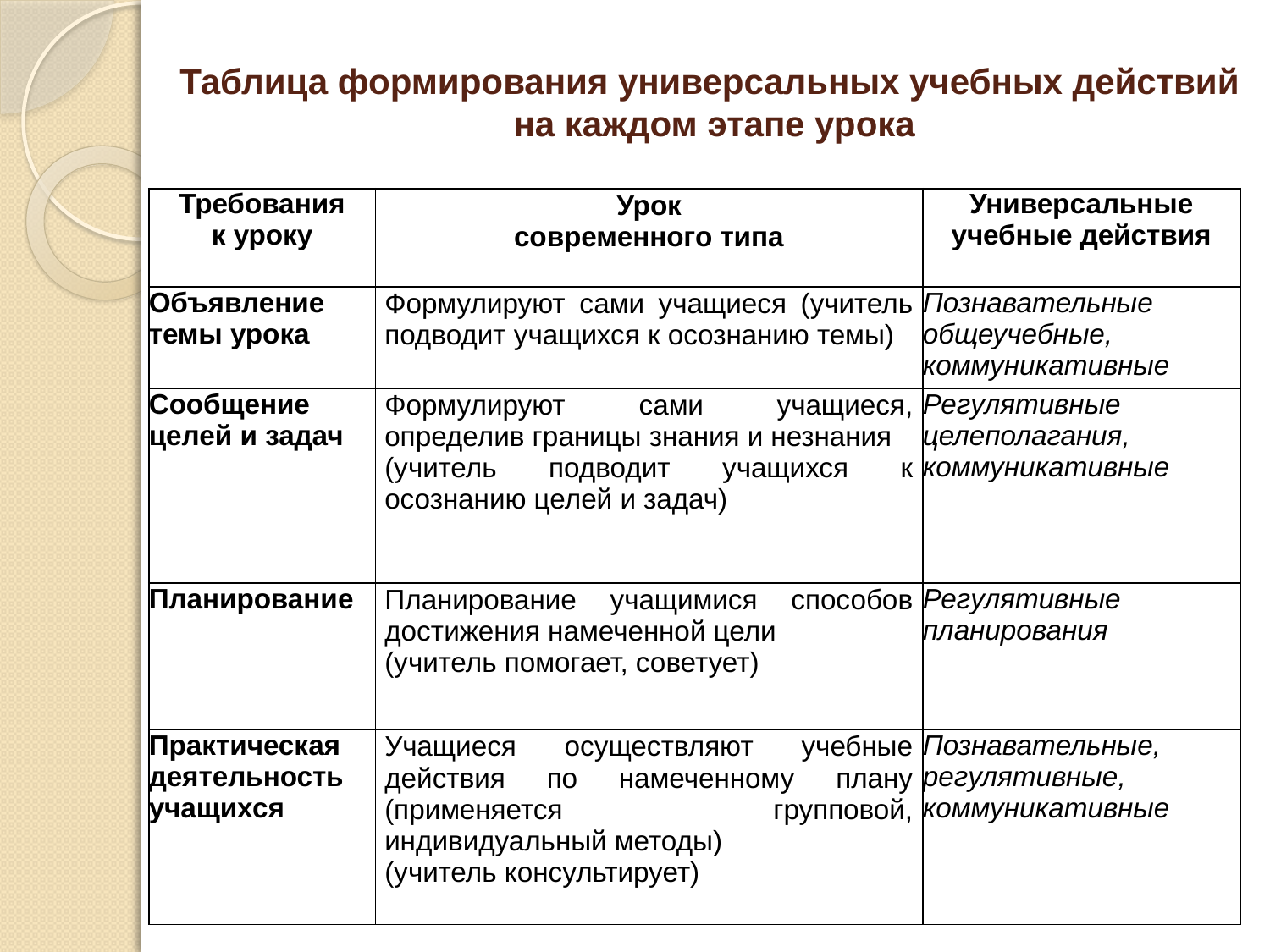

# Таблица формирования универсальных учебных действий на каждом этапе урока
| Требования к уроку | Урок современного типа | Универсальные учебные действия |
| --- | --- | --- |
| Объявление темы урока | Формулируют сами учащиеся (учитель подводит учащихся к осознанию темы) | Познавательные общеучебные, коммуникативные |
| Сообщение целей и задач | Формулируют сами учащиеся, определив границы знания и незнания (учитель подводит учащихся к осознанию целей и задач) | Регулятивные целеполагания, коммуникативные |
| Планирование | Планирование учащимися способов достижения намеченной цели (учитель помогает, советует) | Регулятивные планирования |
| Практическая деятельность учащихся | Учащиеся осуществляют учебные действия по намеченному плану (применяется групповой, индивидуальный методы) (учитель консультирует) | Познавательные, регулятивные, коммуникативные |